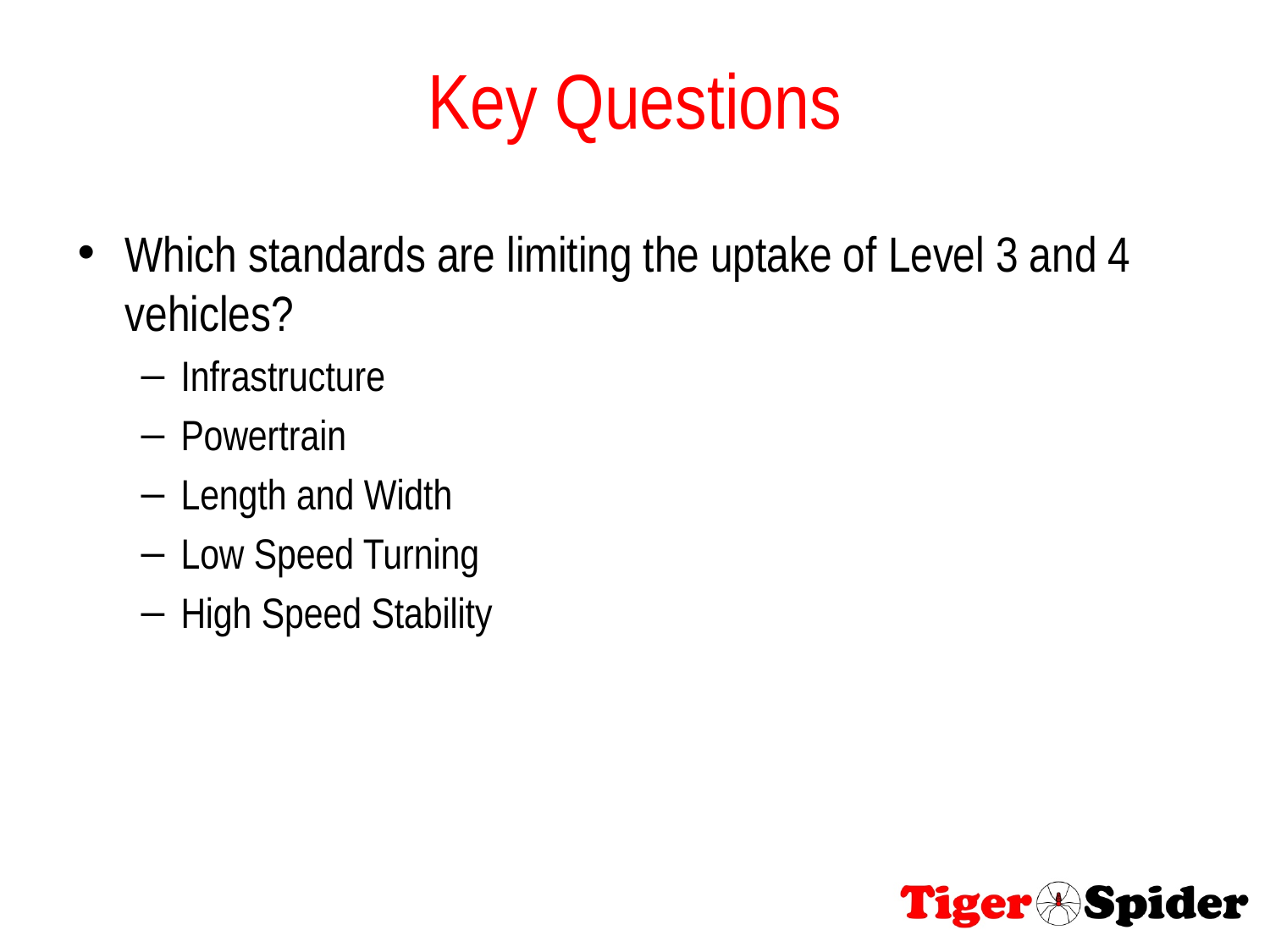

# Key Questions
Which standards are limiting the uptake of Level 3 and 4 vehicles?
Infrastructure
Powertrain
Length and Width
Low Speed Turning
High Speed Stability